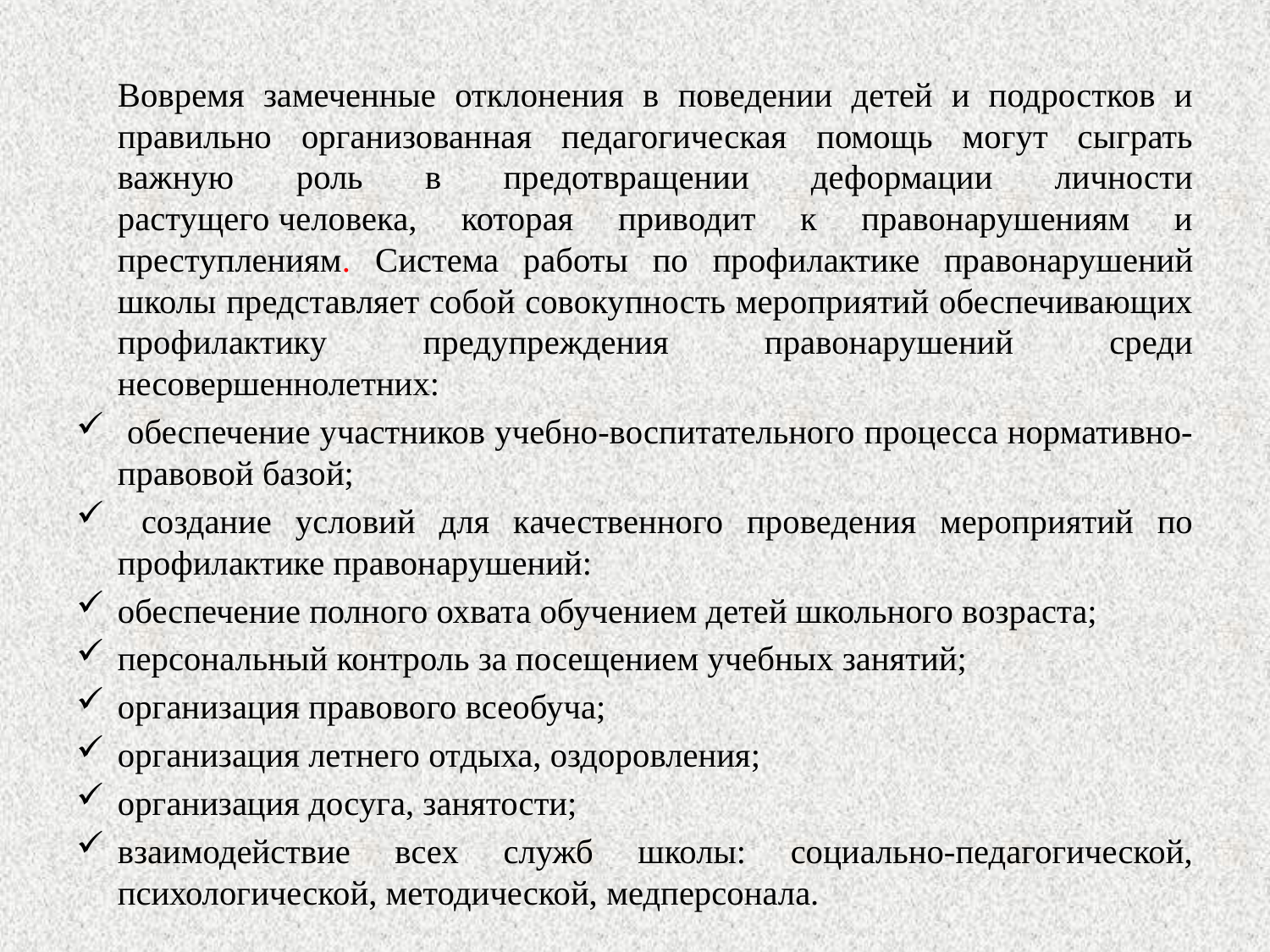

Вовремя замеченные отклонения в поведении детей и подростков и правильно организованная педагогическая помощь могут сыграть важную роль в предотвращении деформации личности растущего человека, которая приводит к правонарушениям и преступлениям. Система работы по профилактике правонарушений школы представляет собой совокупность мероприятий обеспечивающих профилактику предупреждения правонарушений среди несовершеннолетних:
 обеспечение участников учебно-воспитательного процесса нормативно-правовой базой;
 создание условий для качественного проведения мероприятий по профилактике правонарушений:
обеспечение полного охвата обучением детей школьного возраста;
персональный контроль за посещением учебных занятий;
организация правового всеобуча;
организация летнего отдыха, оздоровления;
организация досуга, занятости;
взаимодействие всех служб школы: социально-педагогической, психологической, методической, медперсонала.